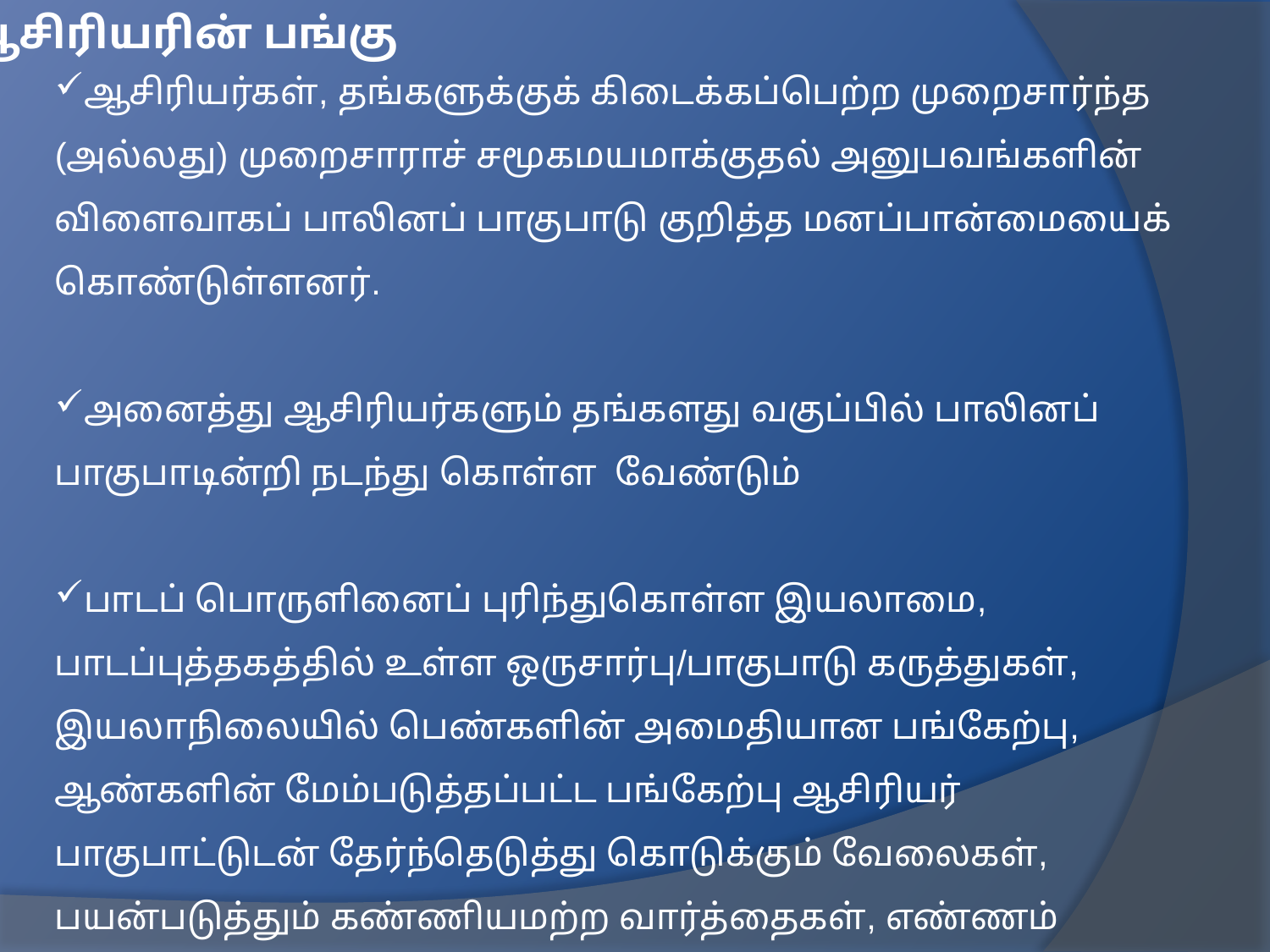

ஆசிரியரின் பங்கு
ஆசிரியர்கள், தங்களுக்குக் கிடைக்கப்பெற்ற முறைசார்ந்த (அல்லது) முறைசாராச் சமூகமயமாக்குதல் அனுபவங்களின் விளைவாகப் பாலினப் பாகுபாடு குறித்த மனப்பான்மையைக் கொண்டுள்ளனர்.

அனைத்து ஆசிரியர்களும் தங்களது வகுப்பில் பாலினப் பாகுபாடின்றி நடந்து கொள்ள  வேண்டும்

பாடப் பொருளினைப் புரிந்துகொள்ள இயலாமை, பாடப்புத்தகத்தில் உள்ள ஒருசார்பு/பாகுபாடு கருத்துகள், இயலாநிலையில் பெண்களின் அமைதியான பங்கேற்பு, ஆண்களின் மேம்படுத்தப்பட்ட பங்கேற்பு ஆசிரியர் பாகுபாட்டுடன் தேர்ந்தெடுத்து கொடுக்கும் வேலைகள், பயன்படுத்தும் கண்ணியமற்ற வார்த்தைகள், எண்ணம் போன்றவை பெண் குழந்தைகள், கற்றல் கற்பித்தல் நிகழ்வுகளில் தனிமைப்படுத்தபடுவதாக உணர காரணங்களாக அமைகின்றன

.